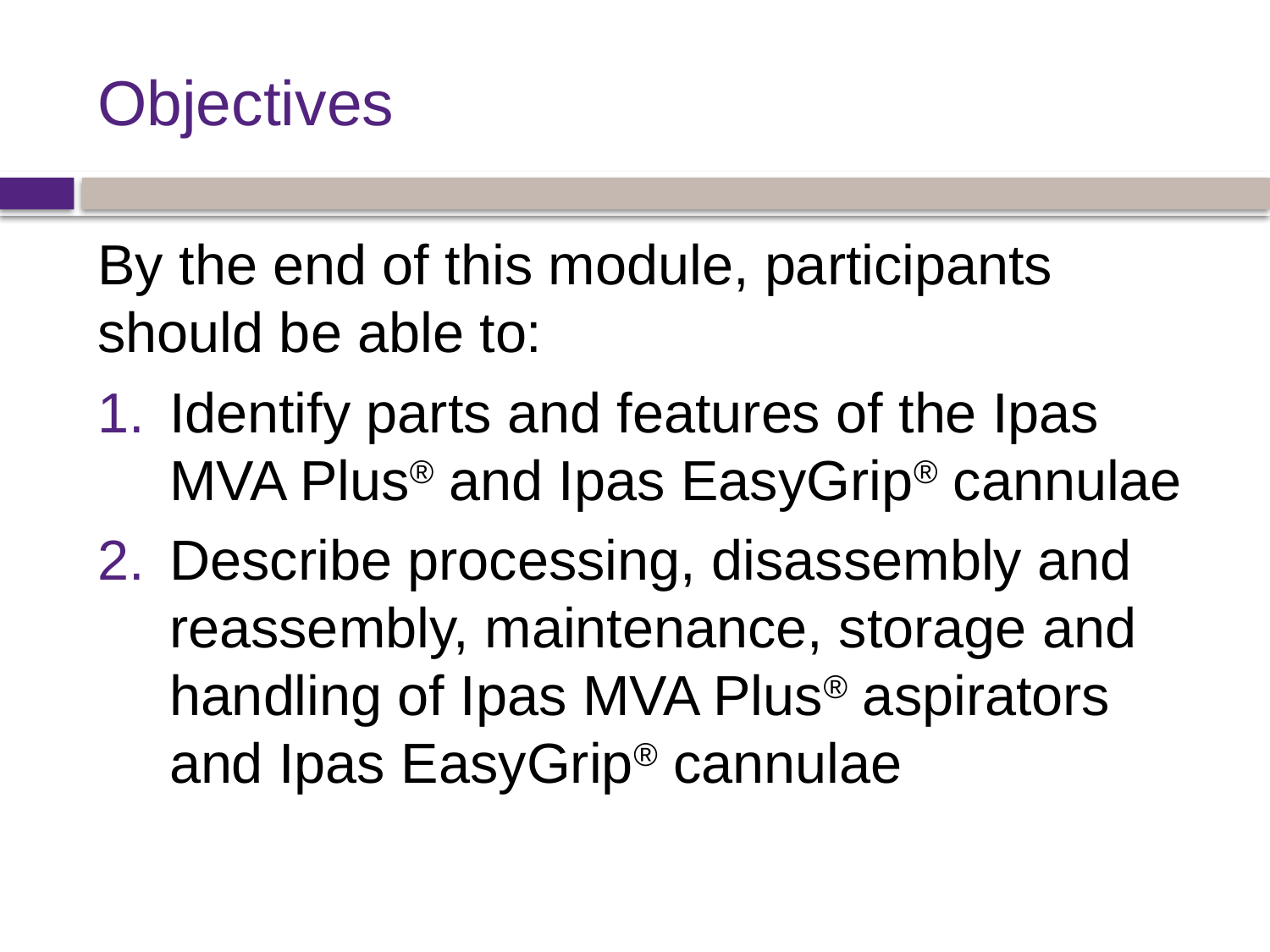

# Objectives
By the end of this module, participants should be able to:
Identify parts and features of the Ipas MVA Plus® and Ipas EasyGrip® cannulae
Describe processing, disassembly and reassembly, maintenance, storage and handling of Ipas MVA Plus® aspirators and Ipas EasyGrip® cannulae